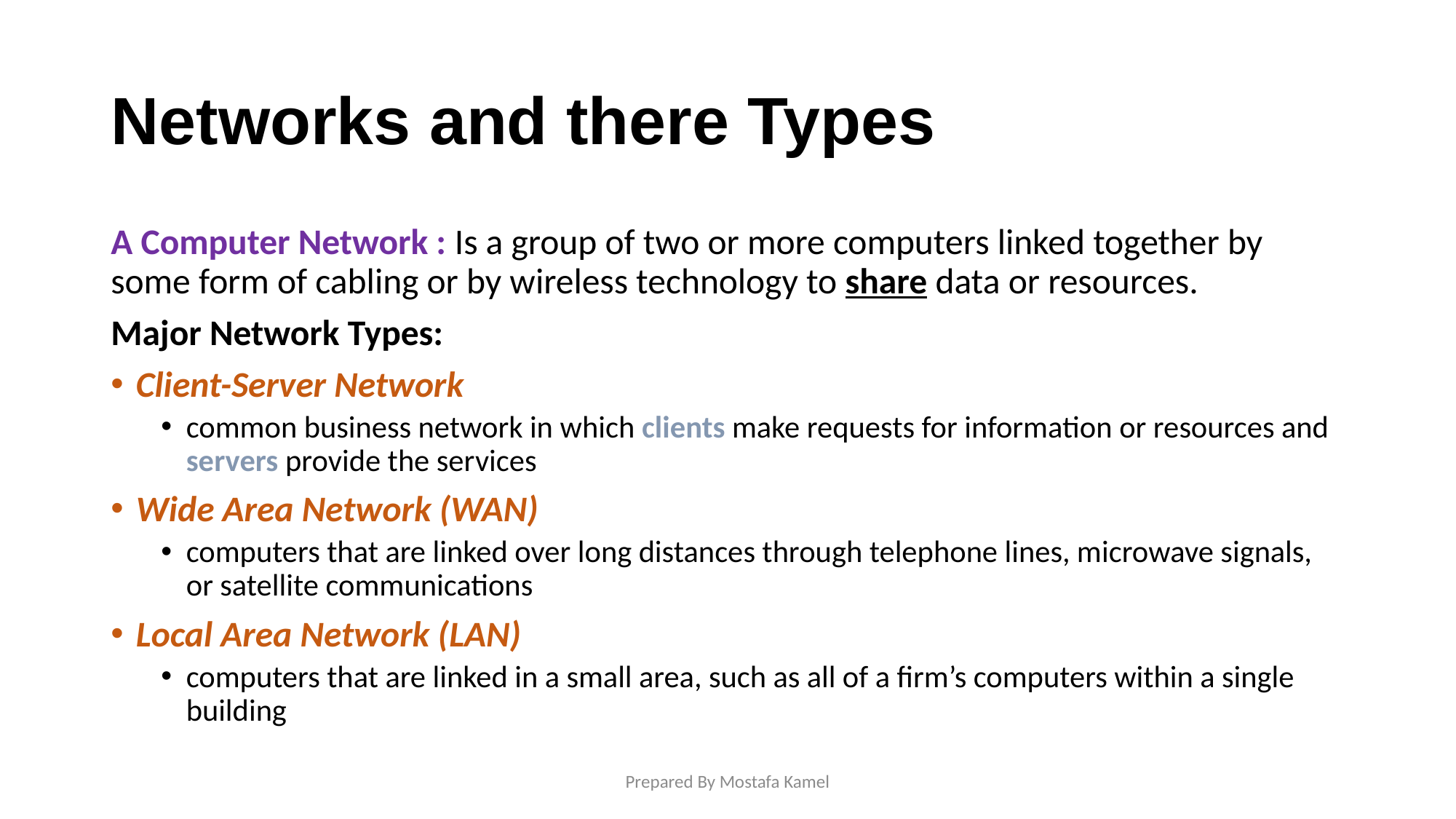

# Networks and there Types
A Computer Network : Is a group of two or more computers linked together by some form of cabling or by wireless technology to share data or resources.
Major Network Types:
Client-Server Network
common business network in which clients make requests for information or resources and servers provide the services
Wide Area Network (WAN)
computers that are linked over long distances through telephone lines, microwave signals, or satellite communications
Local Area Network (LAN)
computers that are linked in a small area, such as all of a firm’s computers within a single building
Prepared By Mostafa Kamel